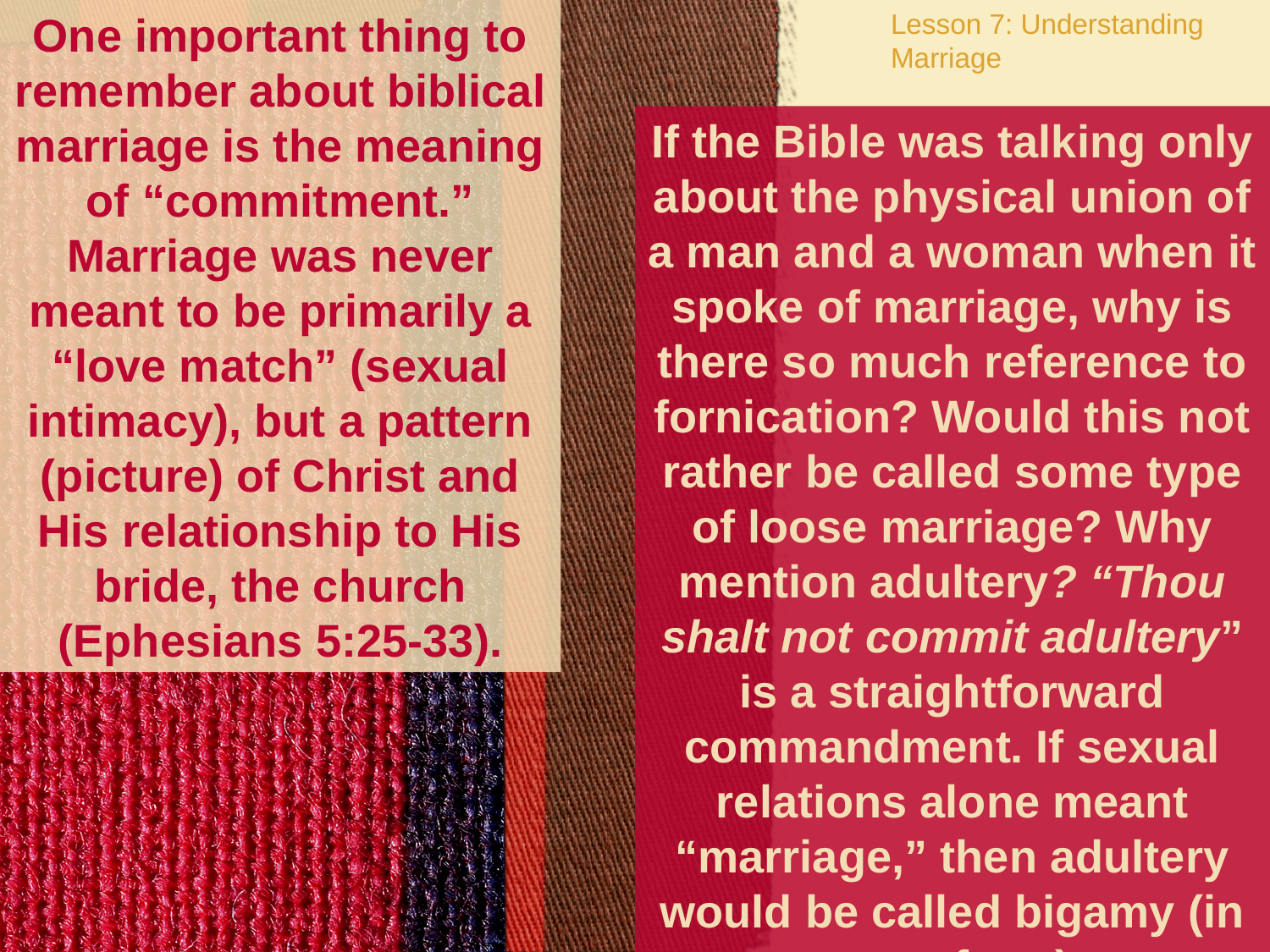

One important thing to remember about biblical marriage is the meaning of “commitment.” Marriage was never meant to be primarily a “love match” (sexual intimacy), but a pattern (picture) of Christ and His relationship to His bride, the church (Ephesians 5:25-33).
Lesson 7: Understanding Marriage
If the Bible was talking only about the physical union of a man and a woman when it spoke of marriage, why is there so much reference to fornication? Would this not rather be called some type of loose marriage? Why mention adultery? “Thou shalt not commit adultery” is a straightforward commandment. If sexual relations alone meant “marriage,” then adultery would be called bigamy (in some form).